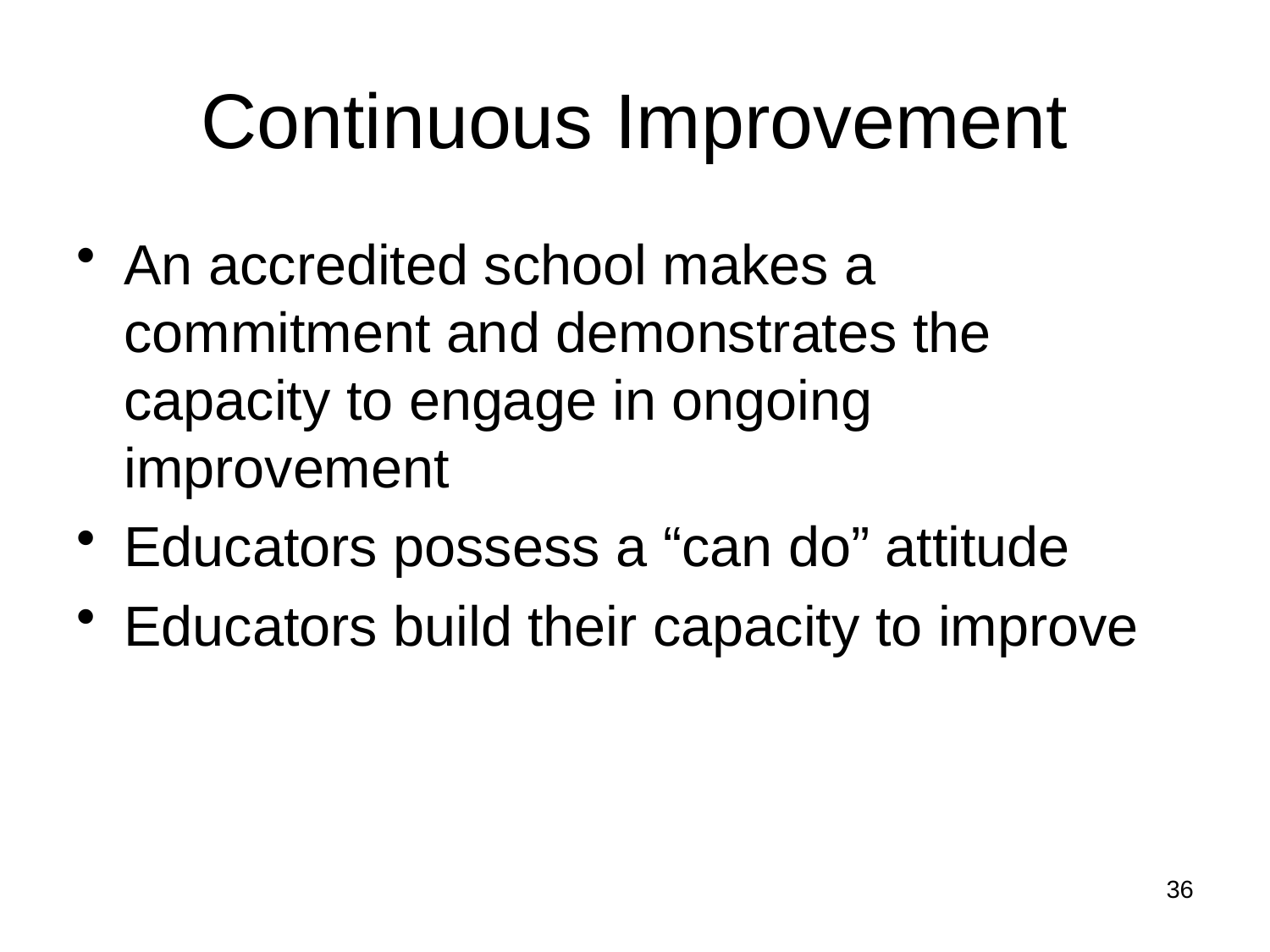

# Continuous Improvement
An accredited school makes a commitment and demonstrates the capacity to engage in ongoing improvement
Educators possess a “can do” attitude
Educators build their capacity to improve
36